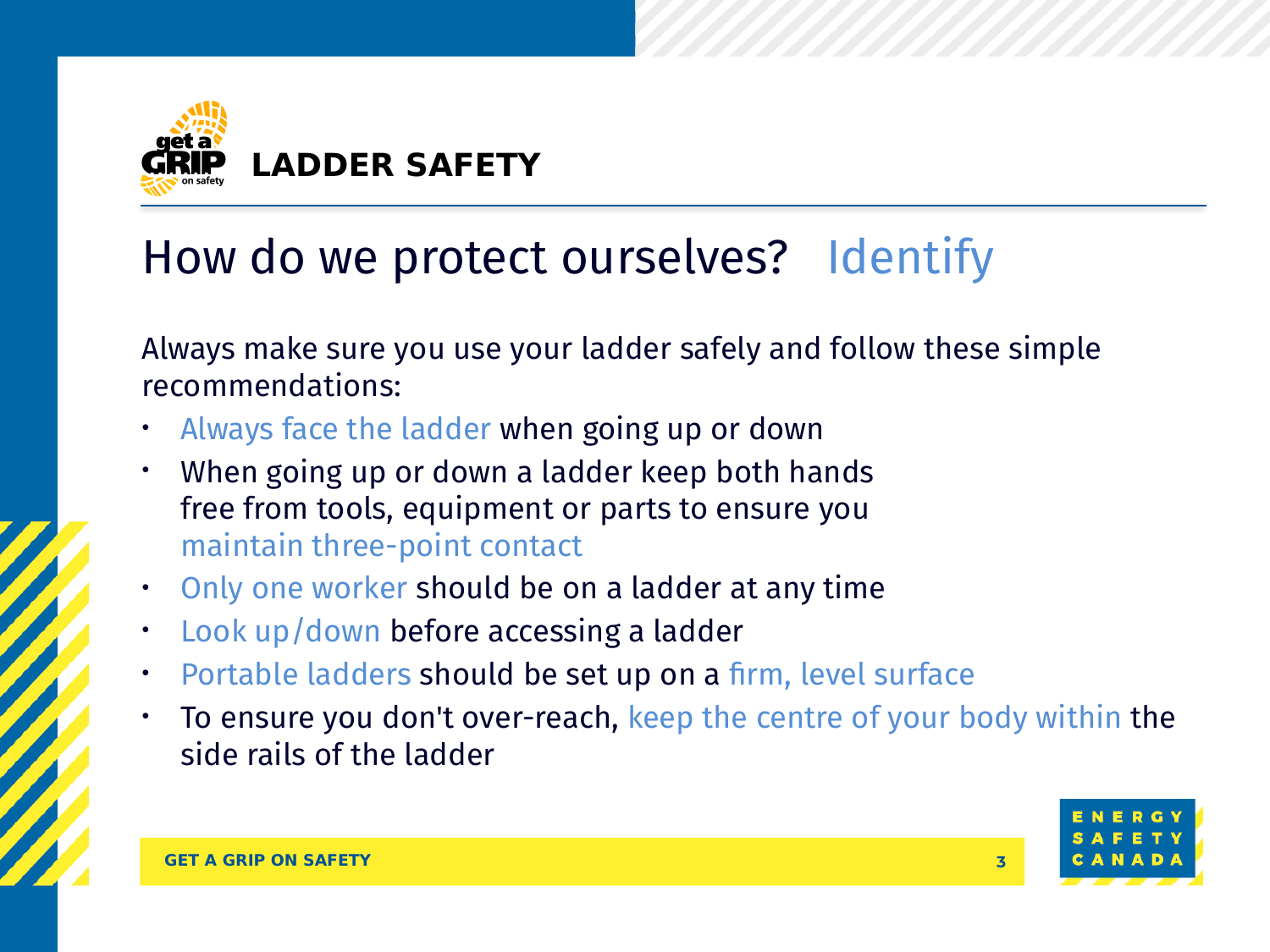

# lADDER safety
How do we protect ourselves?   Identify
Always make sure you use your ladder safely and follow these simple recommendations:
Always face the ladder when going up or down
When going up or down a ladder keep both hands
free from tools, equipment or parts to ensure you
maintain three-point contact
Only one worker should be on a ladder at any time
Look up/down before accessing a ladder
Portable ladders should be set up on a firm, level surface
To ensure you don't over-reach, keep the centre of your body within the side rails of the ladder
Get a grip on safety
3